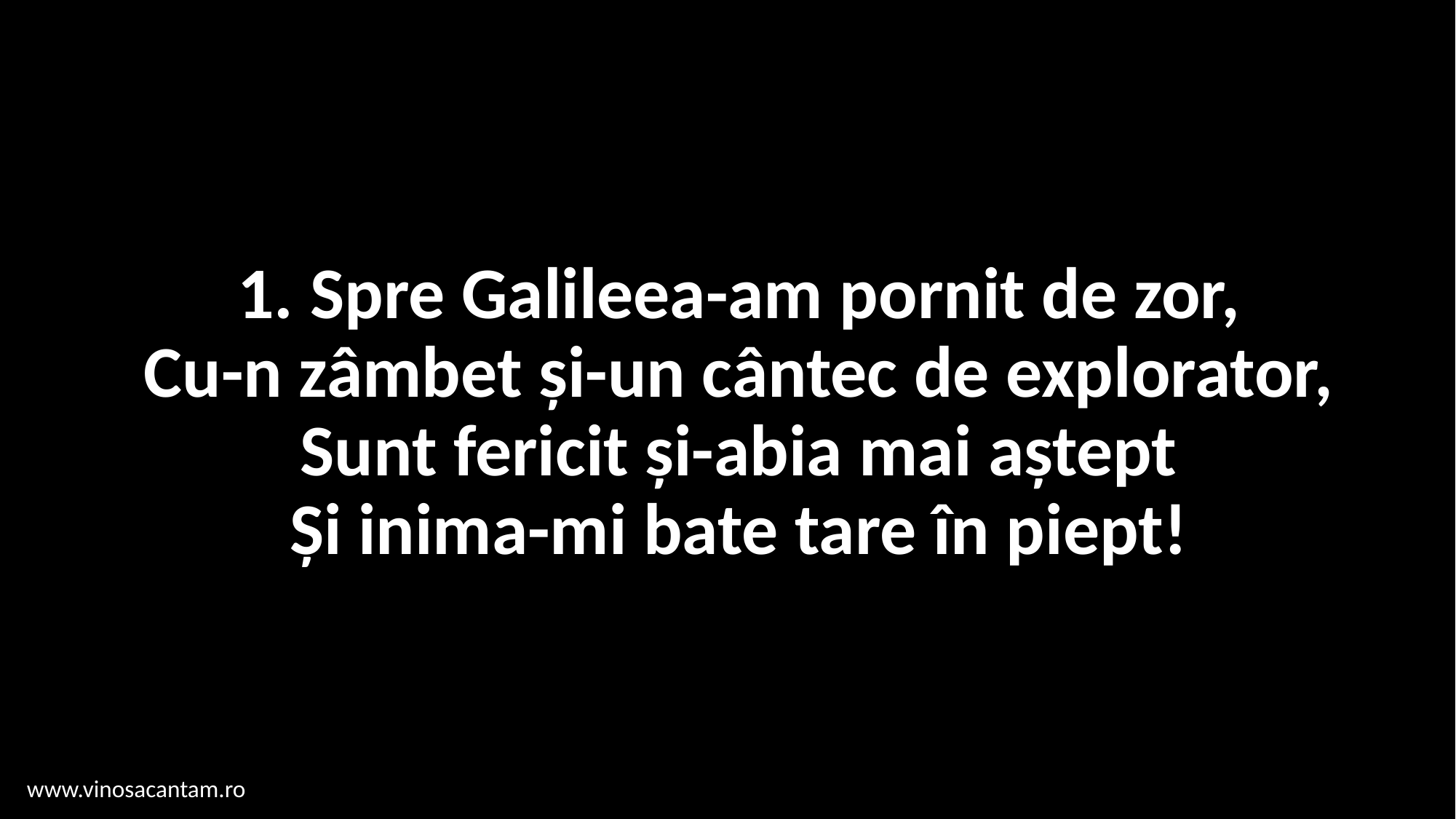

# 1. Spre Galileea-am pornit de zor, Cu-n zâmbet și-un cântec de explorator, Sunt fericit și-abia mai aștept Și inima-mi bate tare în piept!
www.vinosacantam.ro